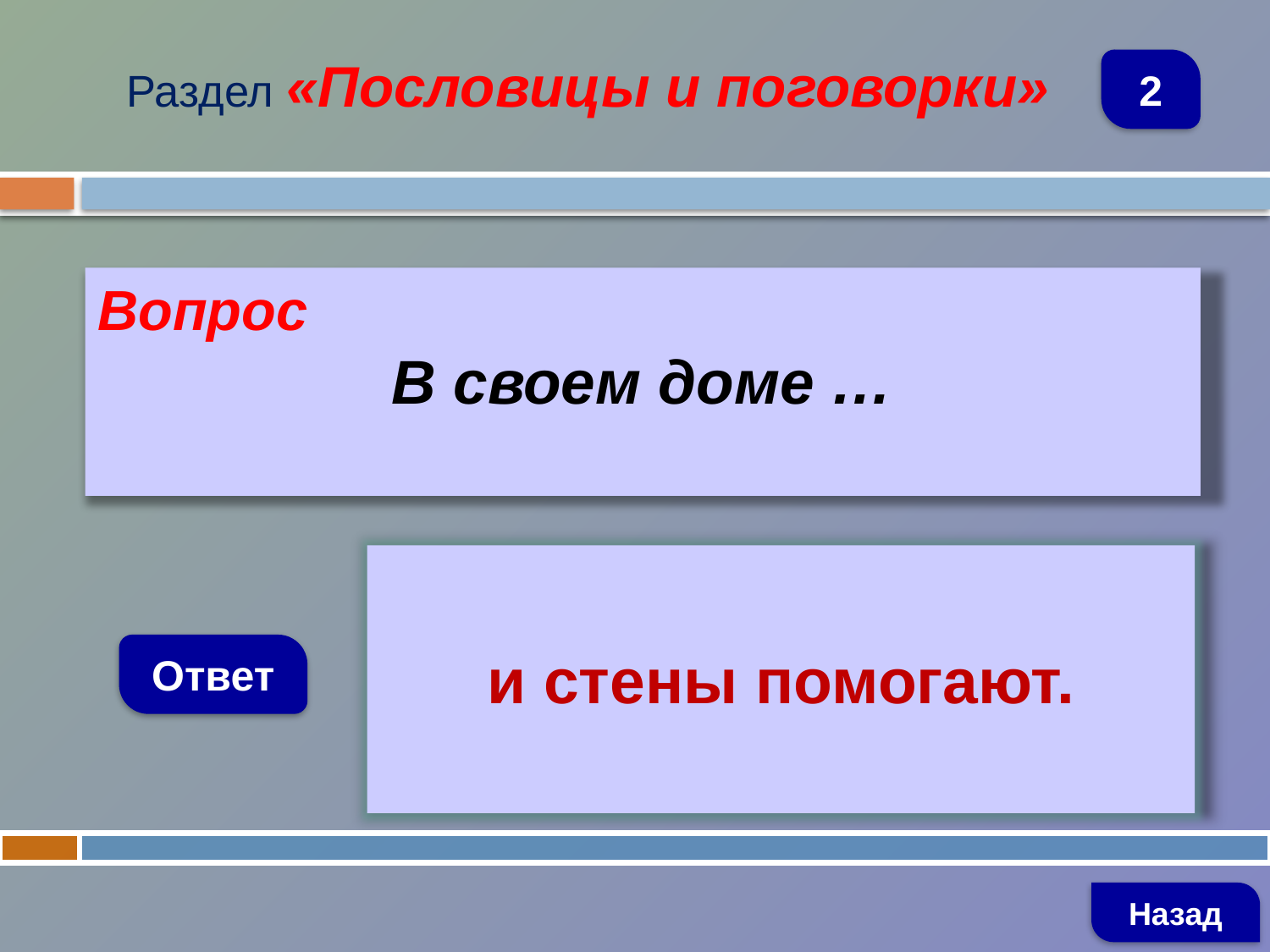

Раздел «Пословицы и поговорки»
2
Вопрос
В своем доме …

и стены помогают.
Ответ

Назад